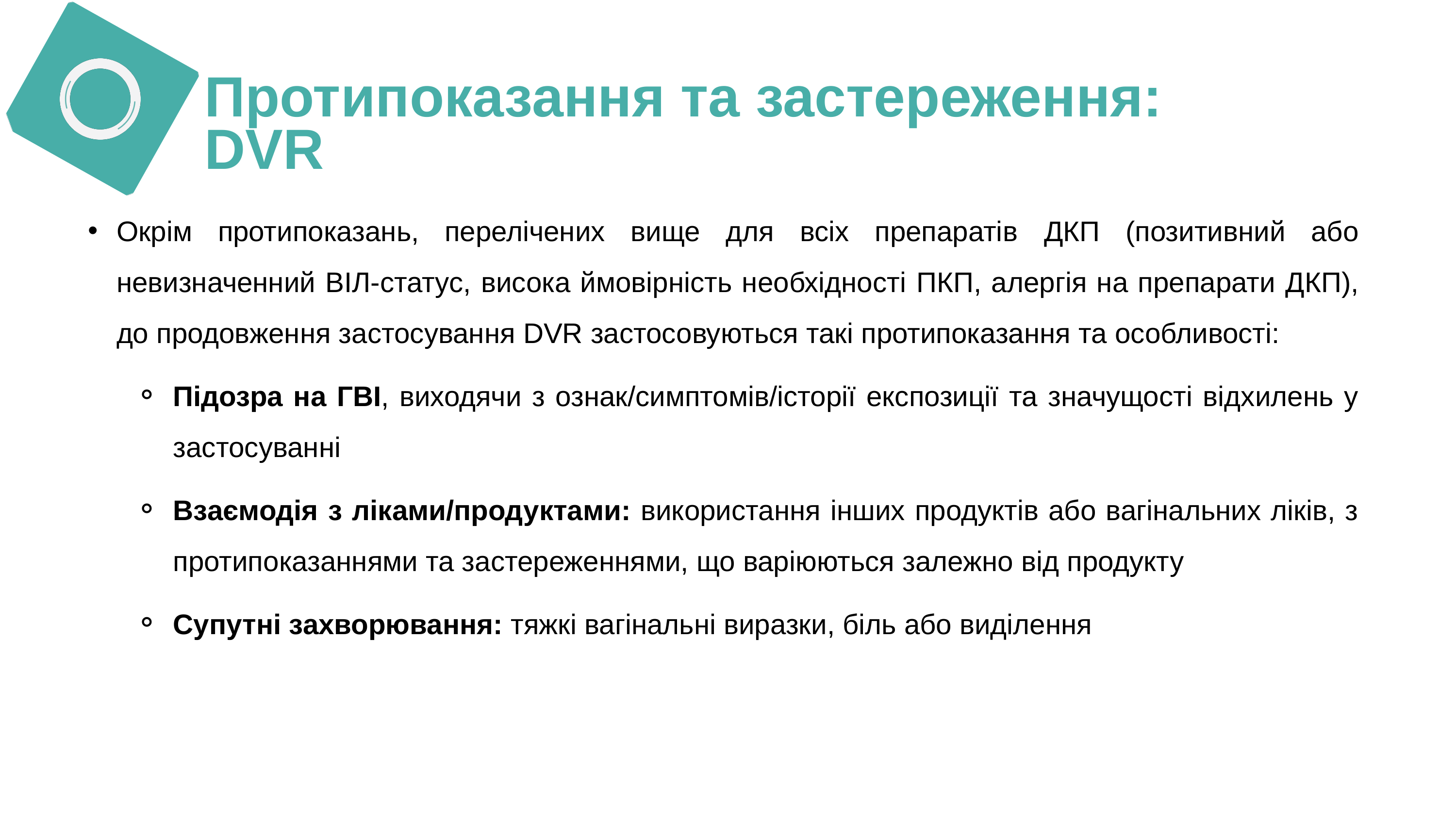

Протипоказання та застереження: DVR
Окрім протипоказань, перелічених вище для всіх препаратів ДКП (позитивний або невизначенний ВІЛ-статус, висока ймовірність необхідності ПКП, алергія на препарати ДКП), до продовження застосування DVR застосовуються такі протипоказання та особливості:
Підозра на ГВІ, виходячи з ознак/симптомів/історії експозиції та значущості відхилень у застосуванні
Взаємодія з ліками/продуктами: використання інших продуктів або вагінальних ліків, з протипоказаннями та застереженнями, що варіюються залежно від продукту
Супутні захворювання: тяжкі вагінальні виразки, біль або виділення